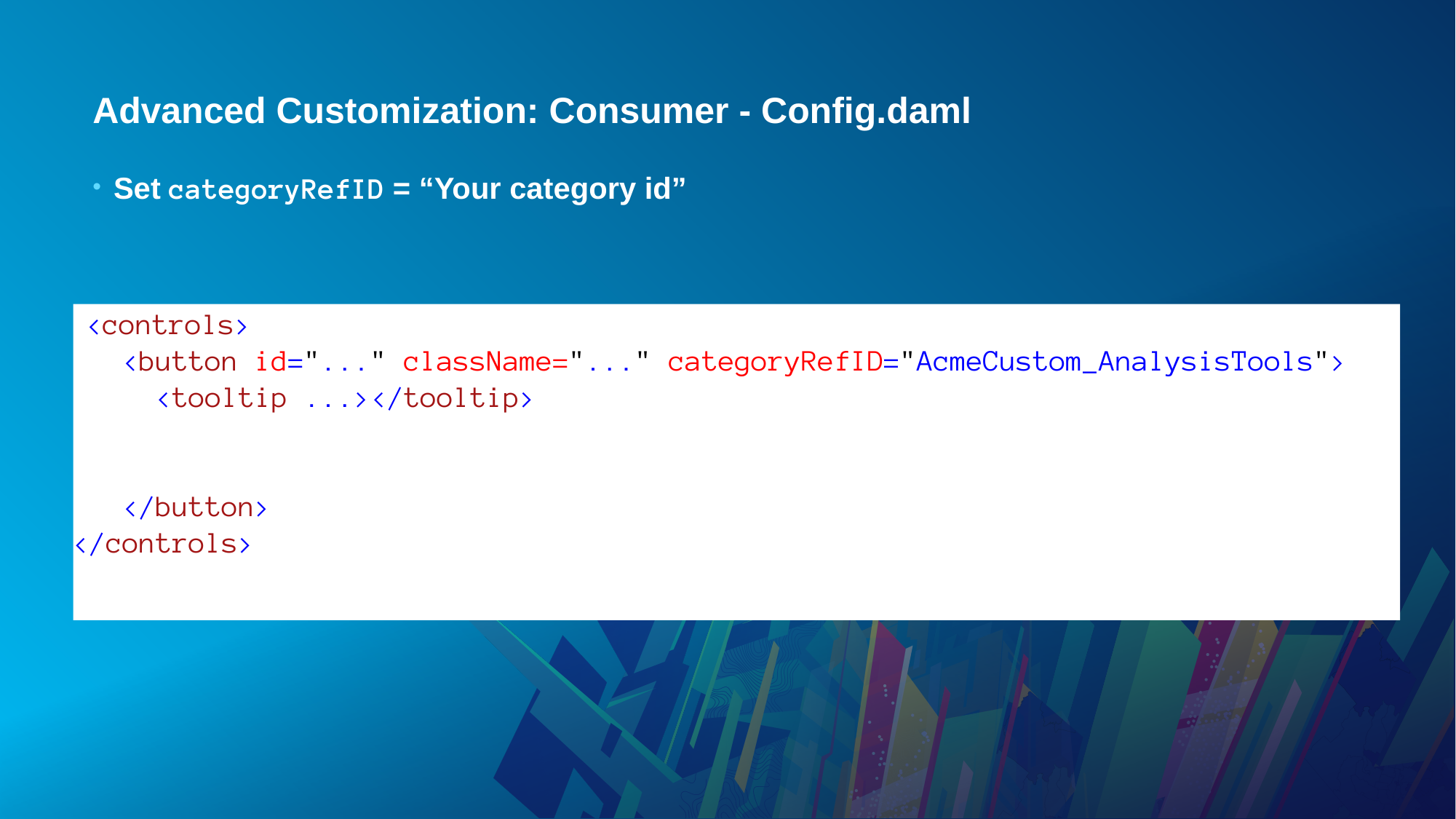

# Advanced Customization: Consumer - Config.daml
Set categoryRefID = “Your category id”
 <controls>
   <button id="..." className="..." categoryRefID="AcmeCustom_AnalysisTools">
     <tooltip ...></tooltip>

   </button>
</controls>